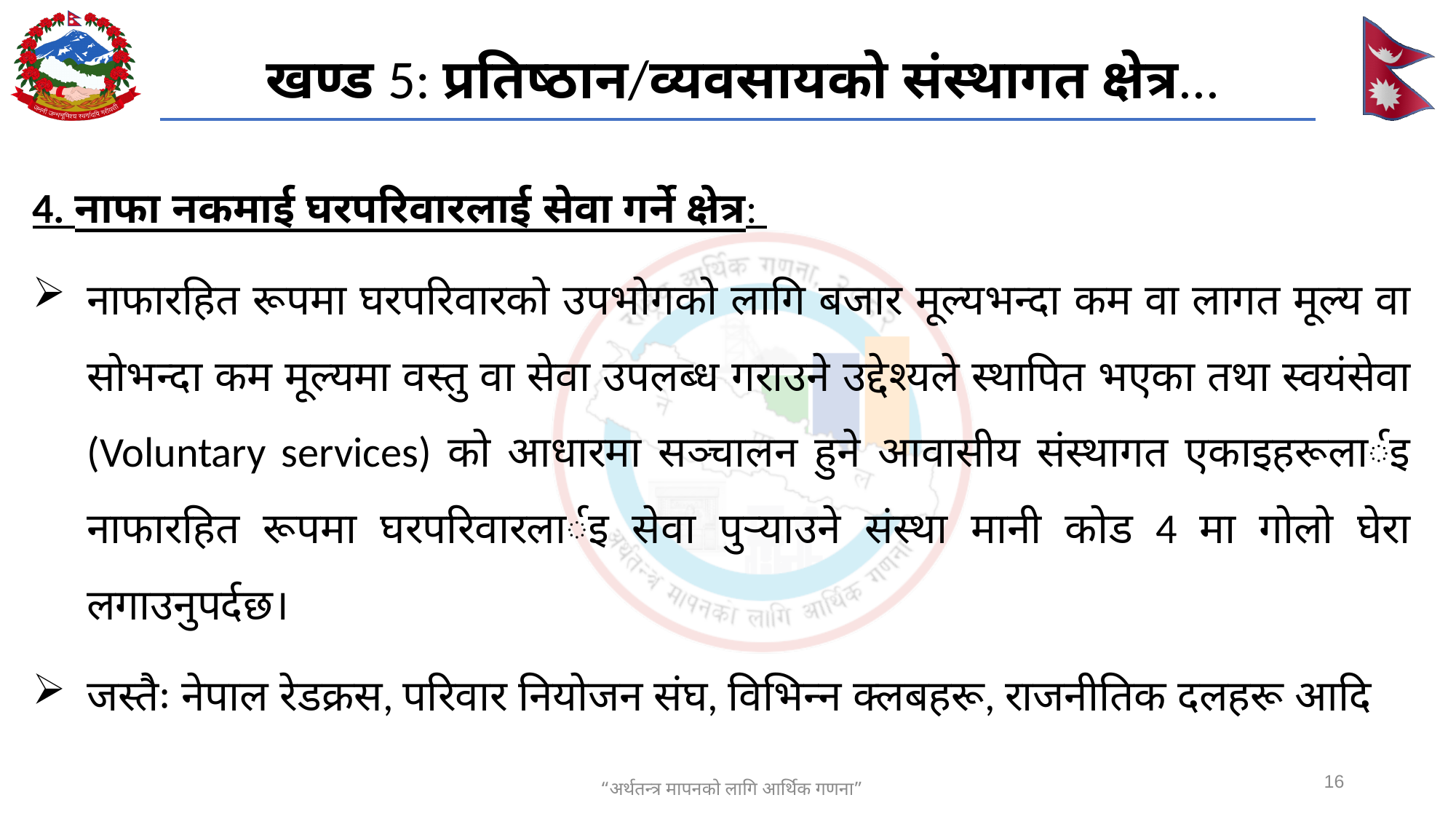

# खण्ड 5: प्रतिष्ठान/व्यवसायको संस्थागत क्षेत्र...
4. नाफा नकमाई घरपरिवारलाई सेवा गर्ने क्षेत्र:
नाफारहित रूपमा घरपरिवारको उपभोगको लागि बजार मूल्यभन्दा कम वा लागत मूल्य वा सोभन्दा कम मूल्यमा वस्तु वा सेवा उपलब्ध गराउने उद्देश्यले स्थापित भएका तथा स्वयंसेवा (Voluntary services) को आधारमा सञ्‍चालन हुने आवासीय संस्थागत एकाइहरूलार्इ नाफारहित रूपमा घरपरिवारलार्इ सेवा पुर्‍याउने संस्था मानी कोड 4 मा गोलो घेरा लगाउनुपर्दछ।
जस्तैः नेपाल रेडक्रस, परिवार नियोजन संघ, विभिन्न क्लबहरू, राजनीतिक दलहरू आदि

16
“अर्थतन्त्र मापनको लागि आर्थिक गणना”